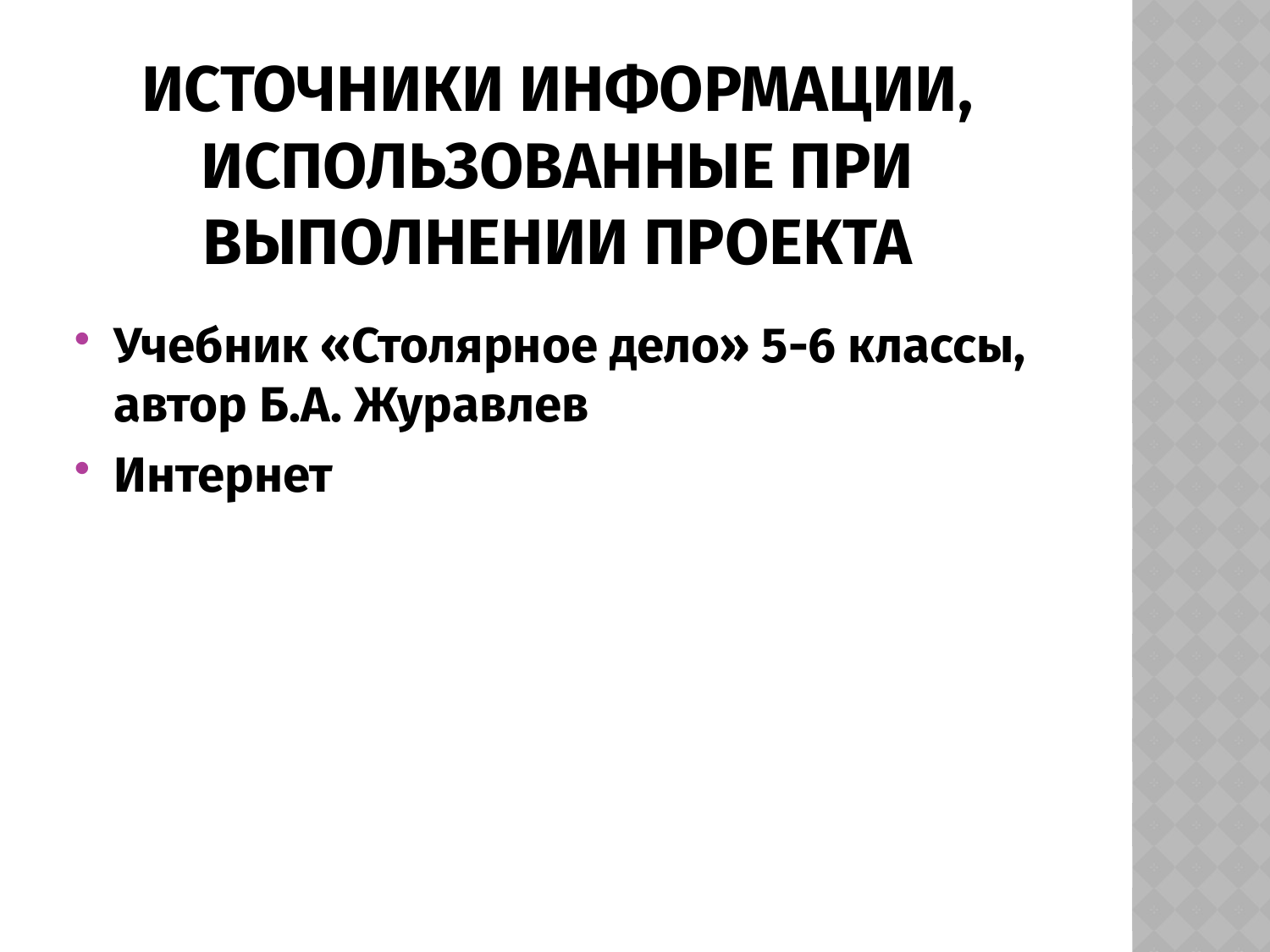

# Источники информации, использованные при выполнении проекта
Учебник «Столярное дело» 5-6 классы, автор Б.А. Журавлев
Интернет